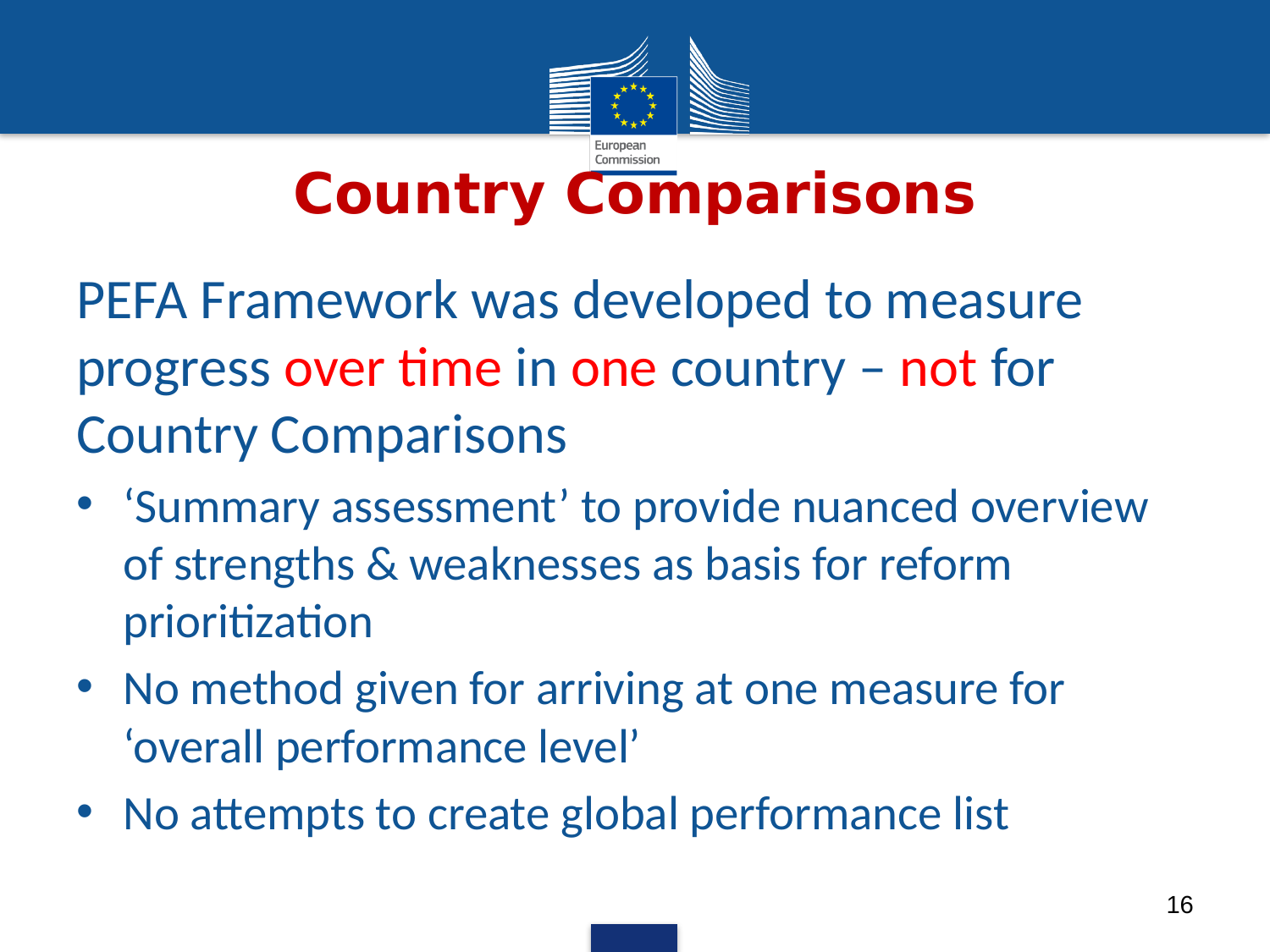

# Country Comparisons
PEFA Framework was developed to measure progress over time in one country – not for Country Comparisons
‘Summary assessment’ to provide nuanced overview of strengths & weaknesses as basis for reform prioritization
No method given for arriving at one measure for ‘overall performance level’
No attempts to create global performance list

16